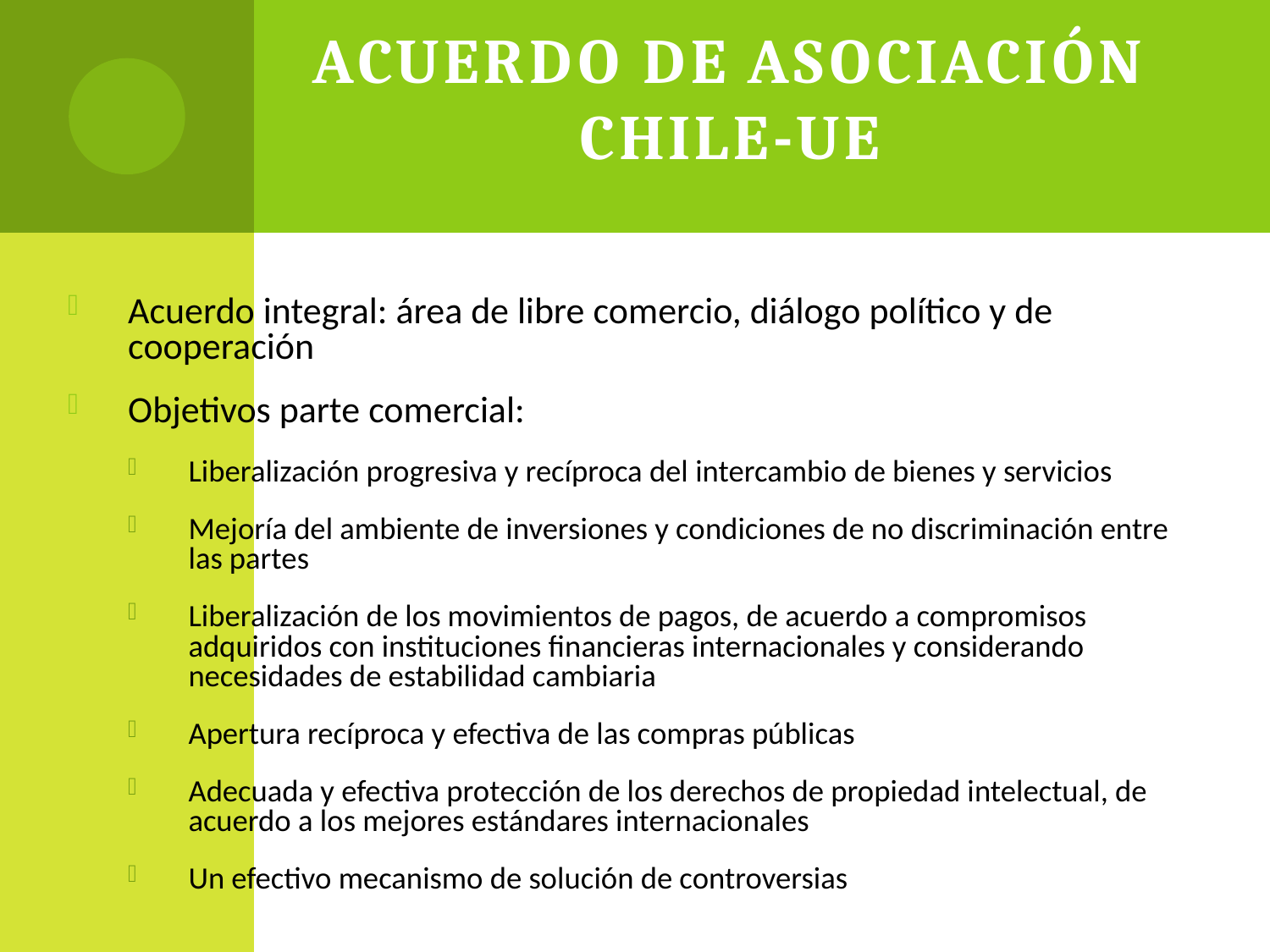

# Acuerdo de Asociación Chile-UE

Acuerdo integral: área de libre comercio, diálogo político y de cooperación
Objetivos parte comercial:
Liberalización progresiva y recíproca del intercambio de bienes y servicios
Mejoría del ambiente de inversiones y condiciones de no discriminación entre las partes
Liberalización de los movimientos de pagos, de acuerdo a compromisos adquiridos con instituciones financieras internacionales y considerando necesidades de estabilidad cambiaria
Apertura recíproca y efectiva de las compras públicas
Adecuada y efectiva protección de los derechos de propiedad intelectual, de acuerdo a los mejores estándares internacionales
Un efectivo mecanismo de solución de controversias